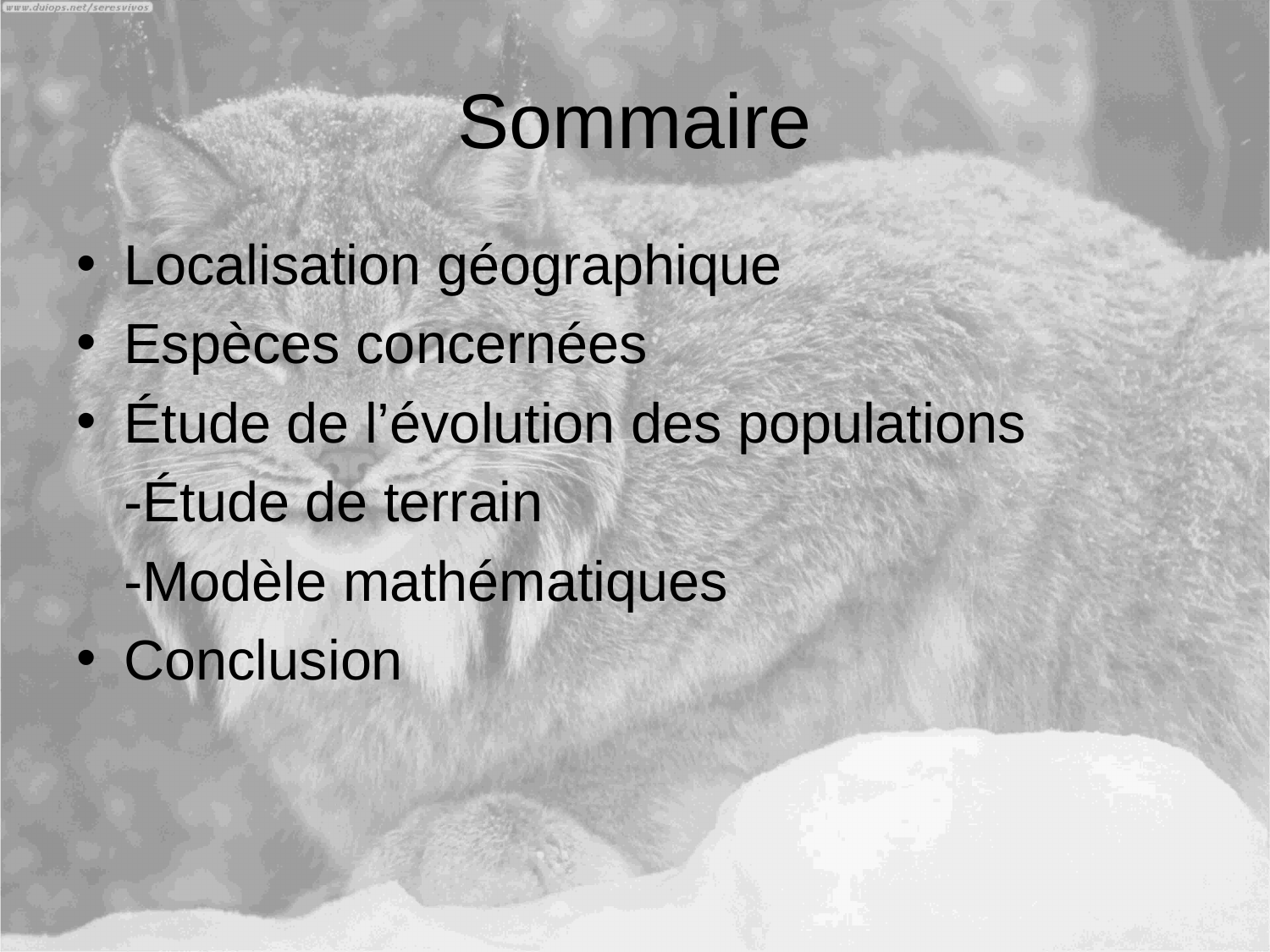

# Sommaire
Localisation géographique
Espèces concernées
Étude de l’évolution des populations
	-Étude de terrain
	-Modèle mathématiques
Conclusion